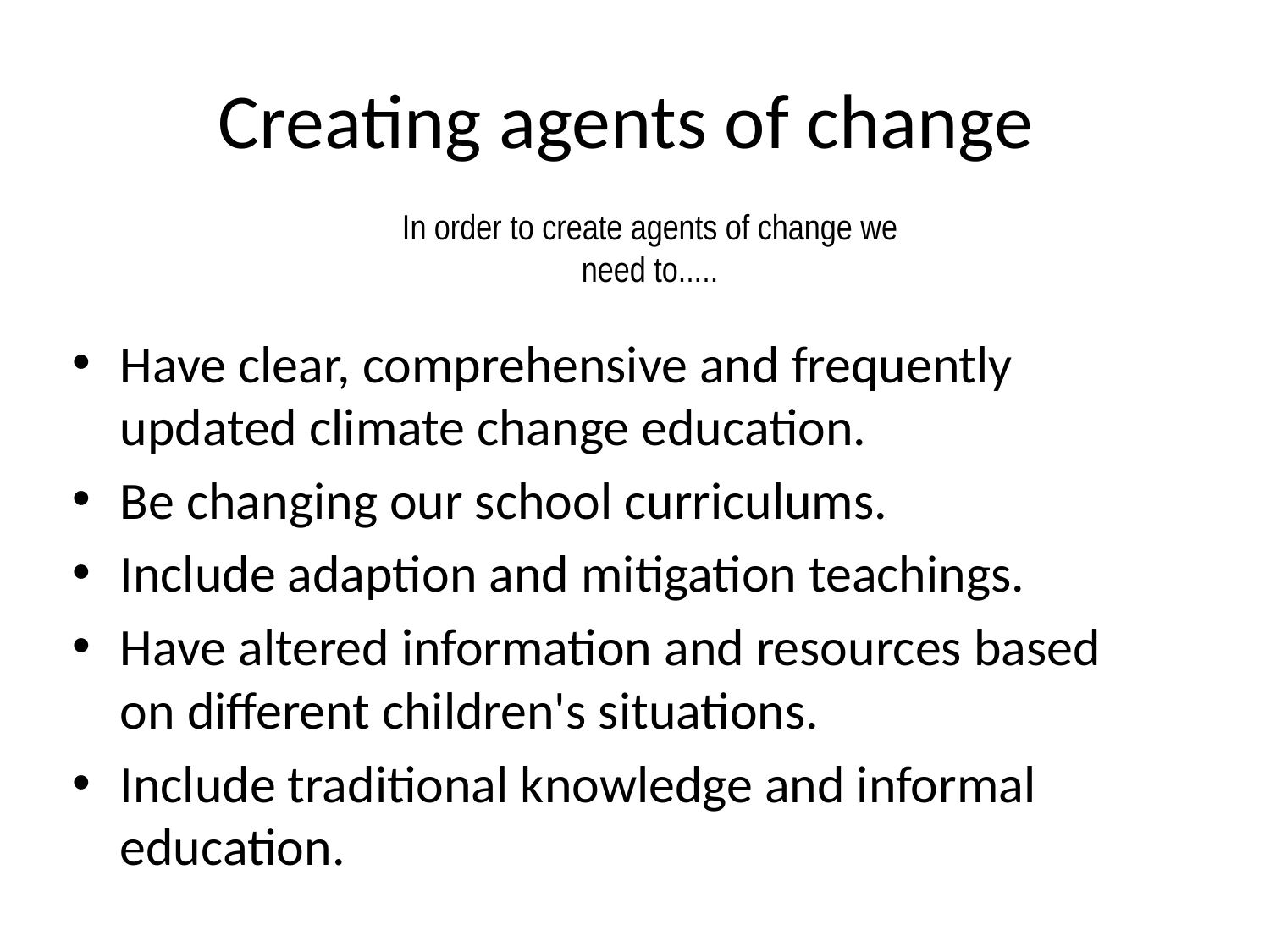

# Creating agents of change
In order to create agents of change we need to.....
Have clear, comprehensive and frequently updated climate change education.
Be changing our school curriculums.
Include adaption and mitigation teachings.
Have altered information and resources based on different children's situations.
Include traditional knowledge and informal education.